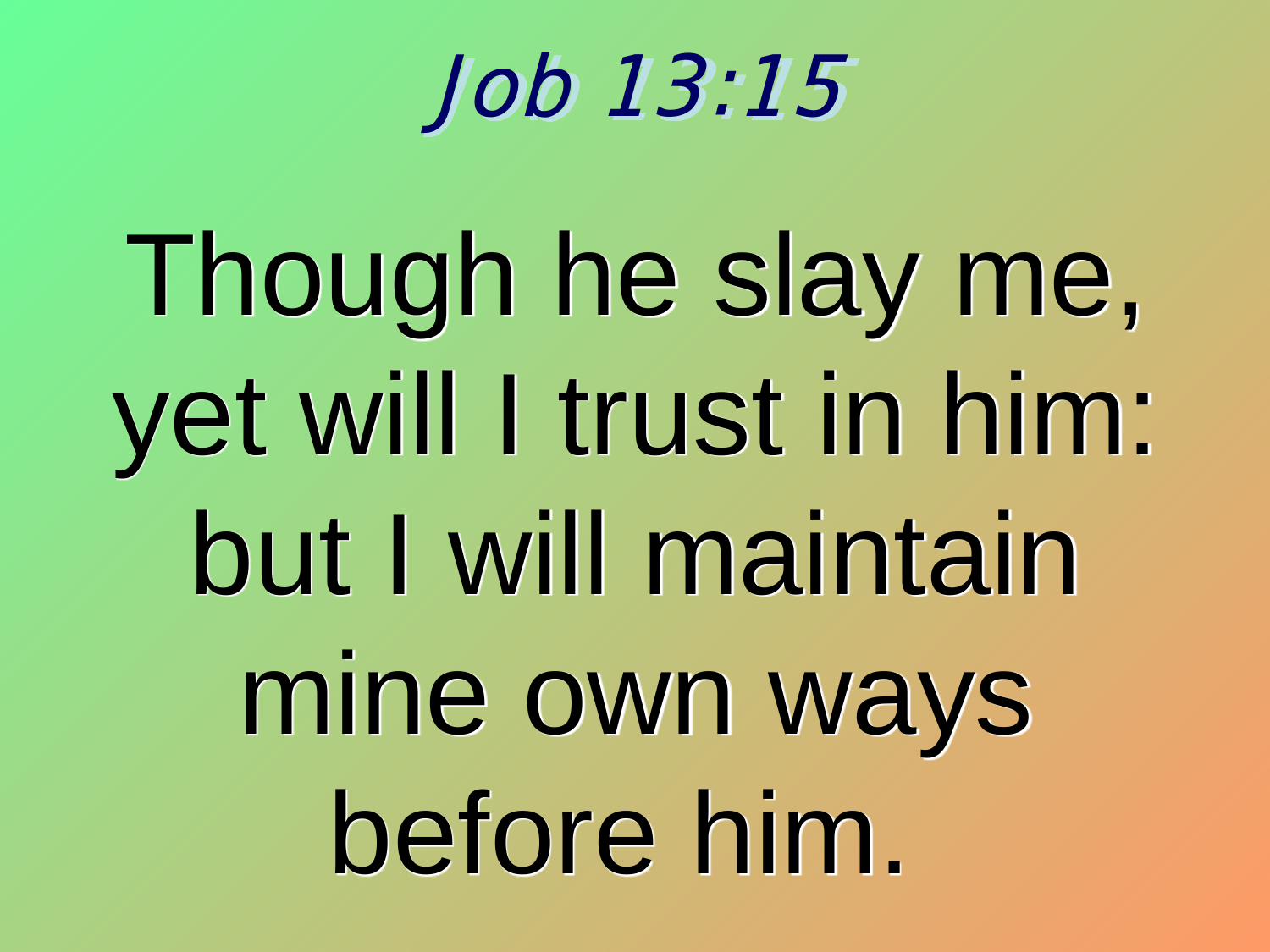

Job 13:15
Though he slay me, yet will I trust in him: but I will maintain mine own ways before him.